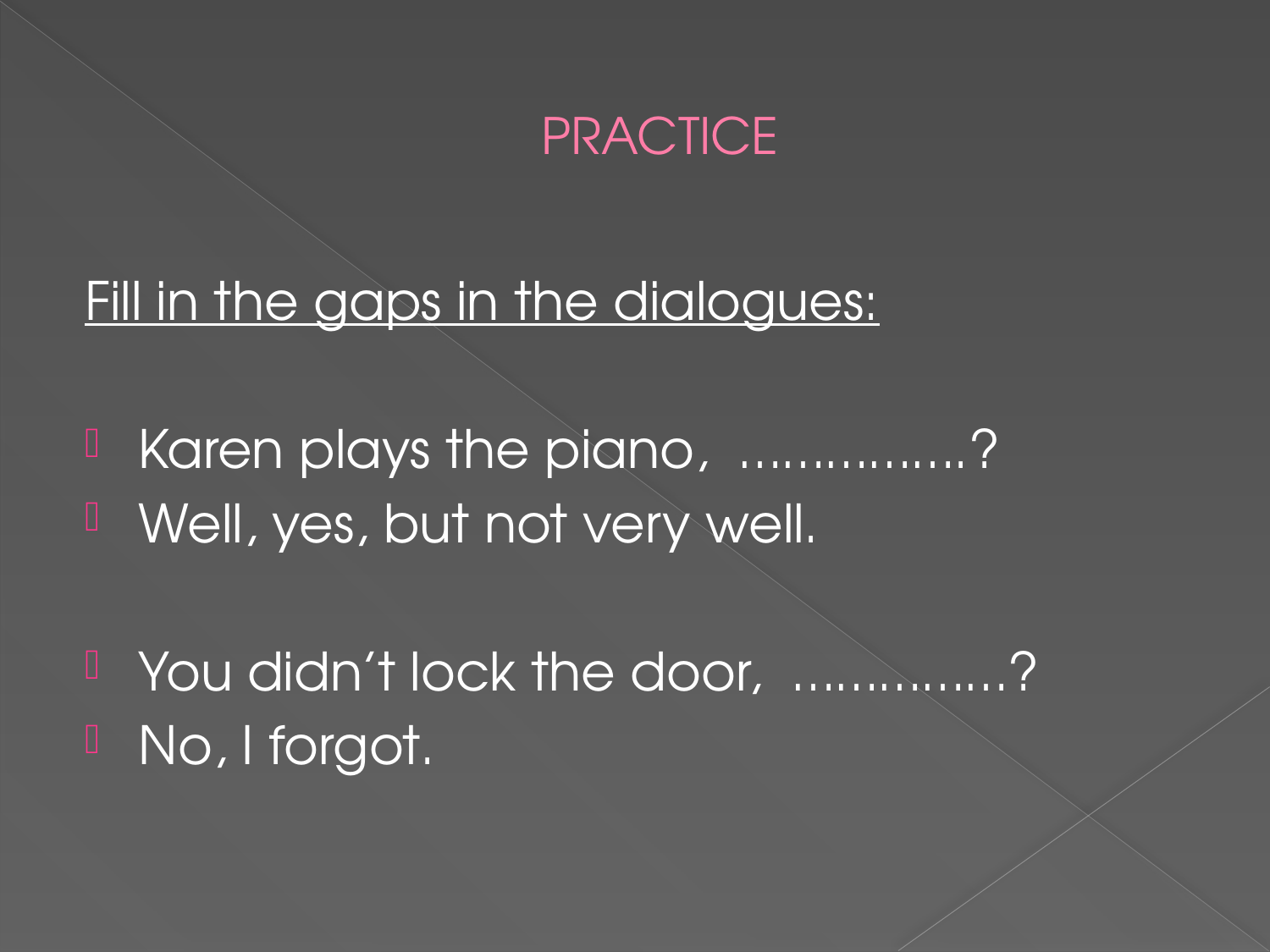

# PRACTICE

Fill in the gaps in the dialogues:

Karen plays the piano,  …………….?
Well, yes, but not very well.

You didn’t lock the door,  ……………?
No, I forgot.